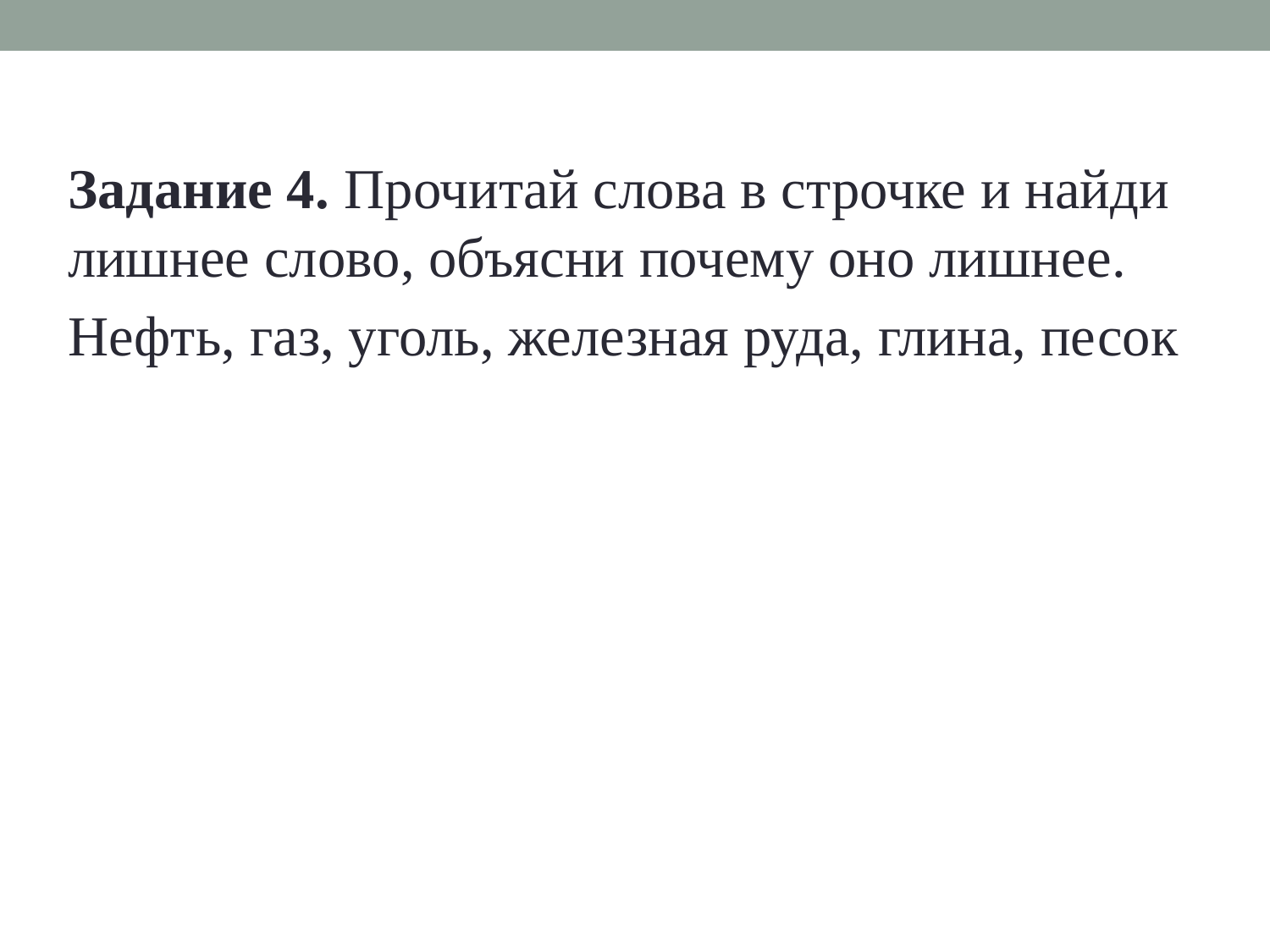

Задание 4. Прочитай слова в строчке и найди лишнее слово, объясни почему оно лишнее.
Нефть, газ, уголь, железная руда, глина, песок